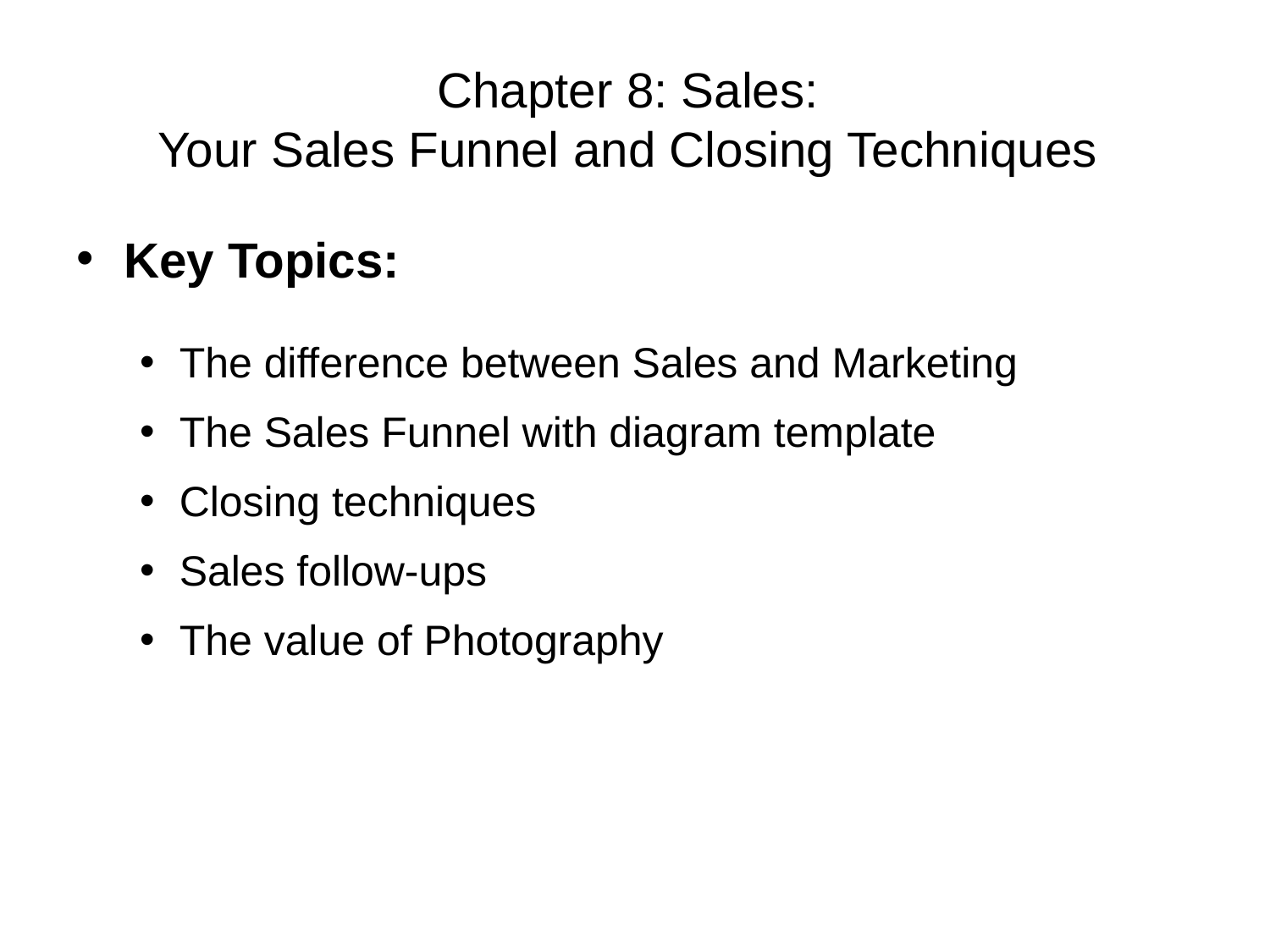

# Chapter 8: Sales: Your Sales Funnel and Closing Techniques
Key Topics:

The difference between Sales and Marketing
The Sales Funnel with diagram template
Closing techniques
Sales follow-ups
The value of Photography